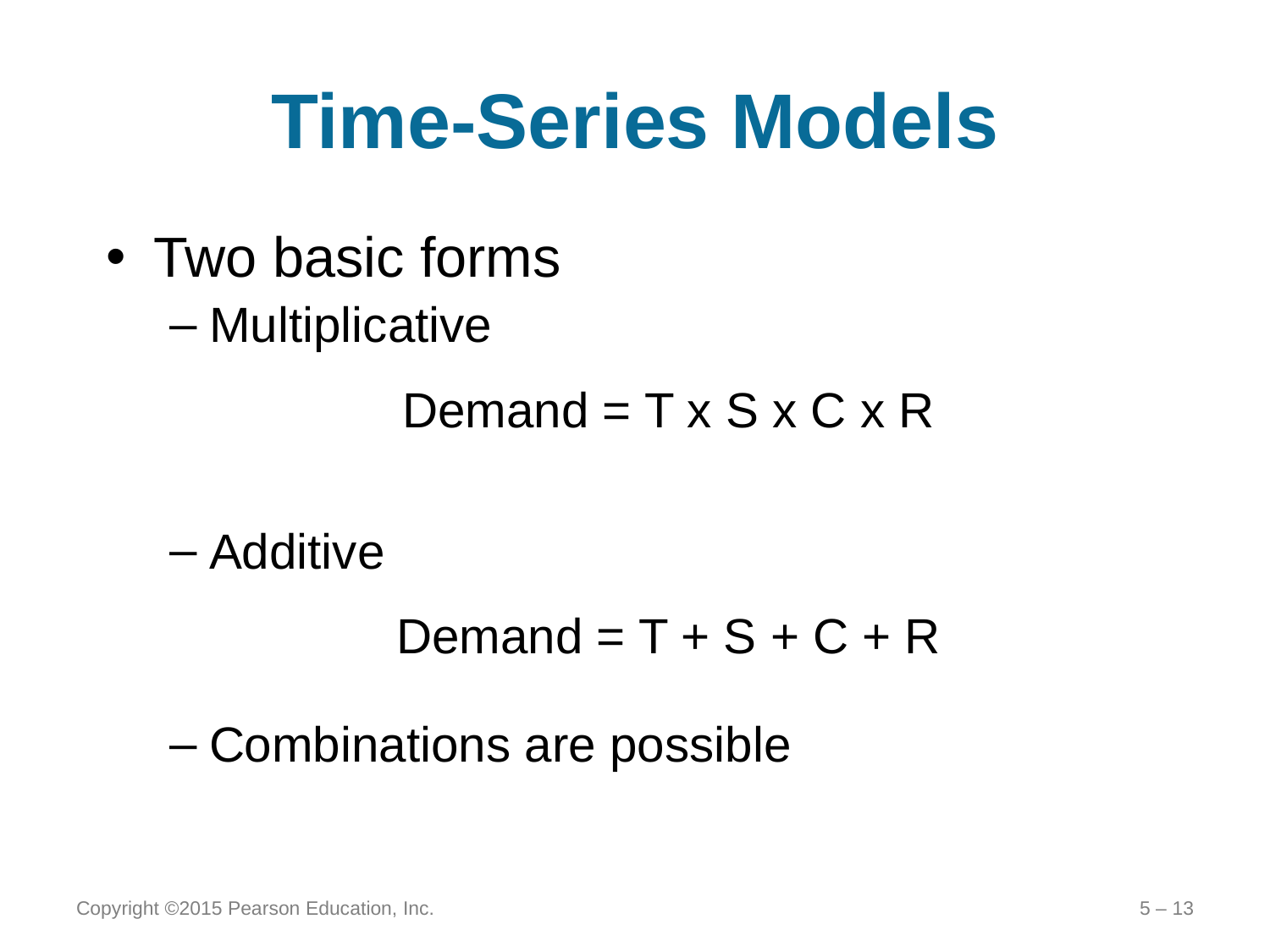

# Time-Series Models
Two basic forms
Multiplicative
Demand = T x S x C x R
Additive
Demand = T + S + C + R
Combinations are possible
Copyright ©2015 Pearson Education, Inc.
5 – 13